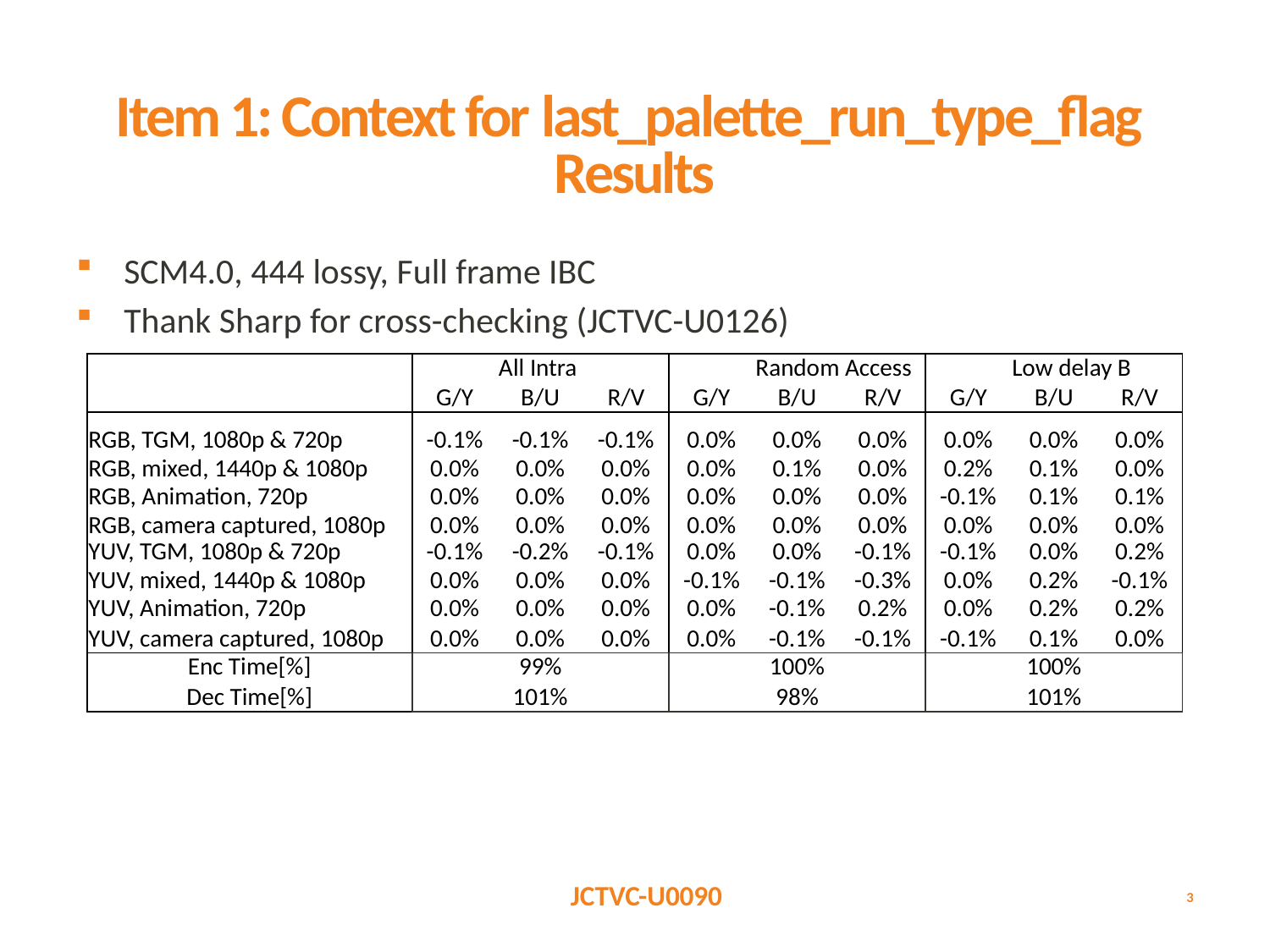

# Item 1: Context for last_palette_run_type_flag Results
SCM4.0, 444 lossy, Full frame IBC
Thank Sharp for cross-checking (JCTVC-U0126)
|  |  | All Intra |  |  | Random Access |  |  | Low delay B |  |
| --- | --- | --- | --- | --- | --- | --- | --- | --- | --- |
|  | G/Y | B/U | R/V | G/Y | B/U | R/V | G/Y | B/U | R/V |
| RGB, TGM, 1080p & 720p | -0.1% | -0.1% | -0.1% | 0.0% | 0.0% | 0.0% | 0.0% | 0.0% | 0.0% |
| RGB, mixed, 1440p & 1080p | 0.0% | 0.0% | 0.0% | 0.0% | 0.1% | 0.0% | 0.2% | 0.1% | 0.0% |
| RGB, Animation, 720p | 0.0% | 0.0% | 0.0% | 0.0% | 0.0% | 0.0% | -0.1% | 0.1% | 0.1% |
| RGB, camera captured, 1080p | 0.0% | 0.0% | 0.0% | 0.0% | 0.0% | 0.0% | 0.0% | 0.0% | 0.0% |
| YUV, TGM, 1080p & 720p | -0.1% | -0.2% | -0.1% | 0.0% | 0.0% | -0.1% | -0.1% | 0.0% | 0.2% |
| YUV, mixed, 1440p & 1080p | 0.0% | 0.0% | 0.0% | -0.1% | -0.1% | -0.3% | 0.0% | 0.2% | -0.1% |
| YUV, Animation, 720p | 0.0% | 0.0% | 0.0% | 0.0% | -0.1% | 0.2% | 0.0% | 0.2% | 0.2% |
| YUV, camera captured, 1080p | 0.0% | 0.0% | 0.0% | 0.0% | -0.1% | -0.1% | -0.1% | 0.1% | 0.0% |
| Enc Time[%] | 99% |  |  | 100% |  |  | 100% |  |  |
| Dec Time[%] | 101% |  |  | 98% |  |  | 101% |  |  |
3